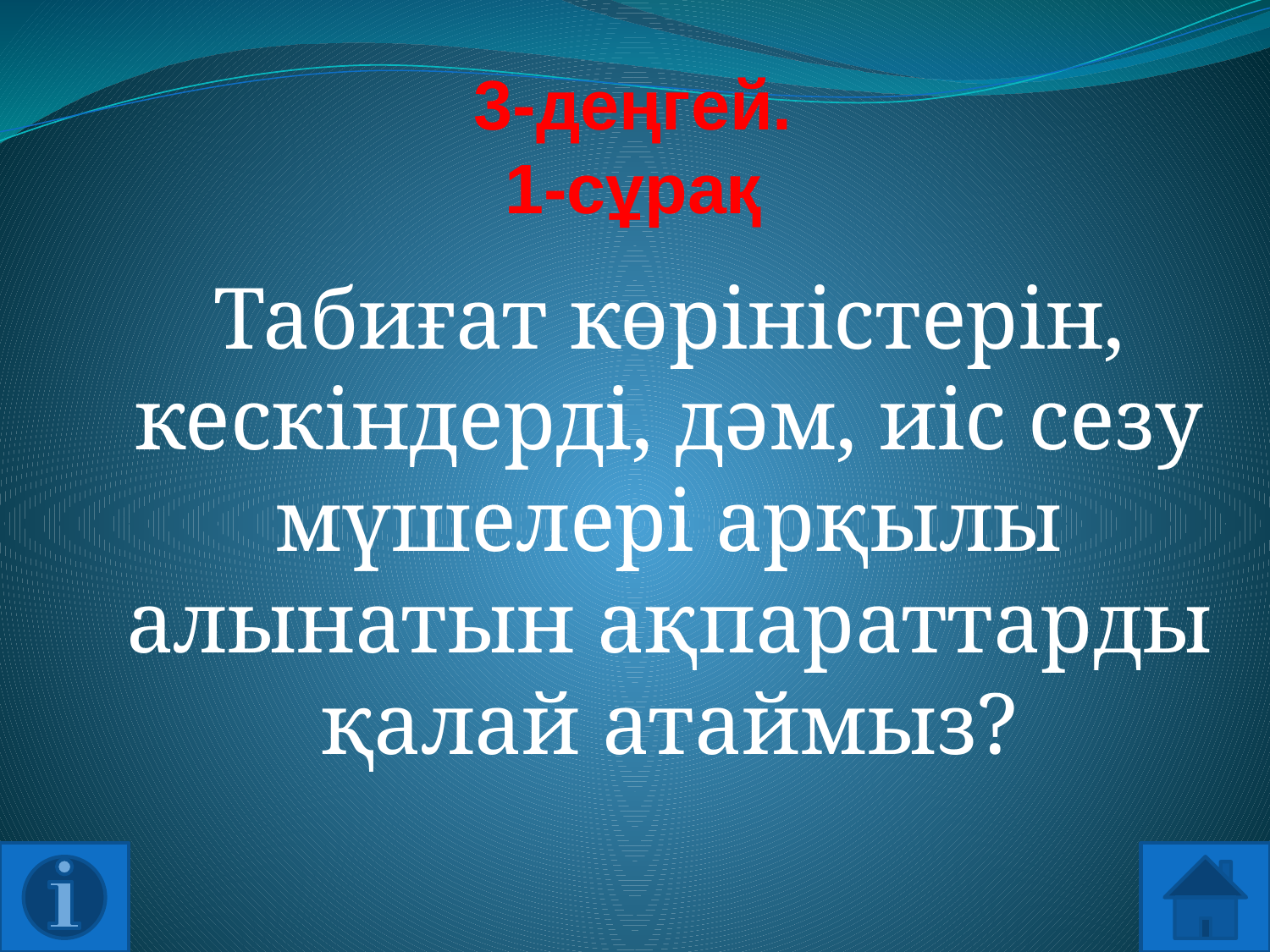

# 3-деңгей. 1-сұрақ
Табиғат көріністерін, кескіндерді, дәм, иіс сезу мүшелері арқылы алынатын ақпараттарды қалай атаймыз?